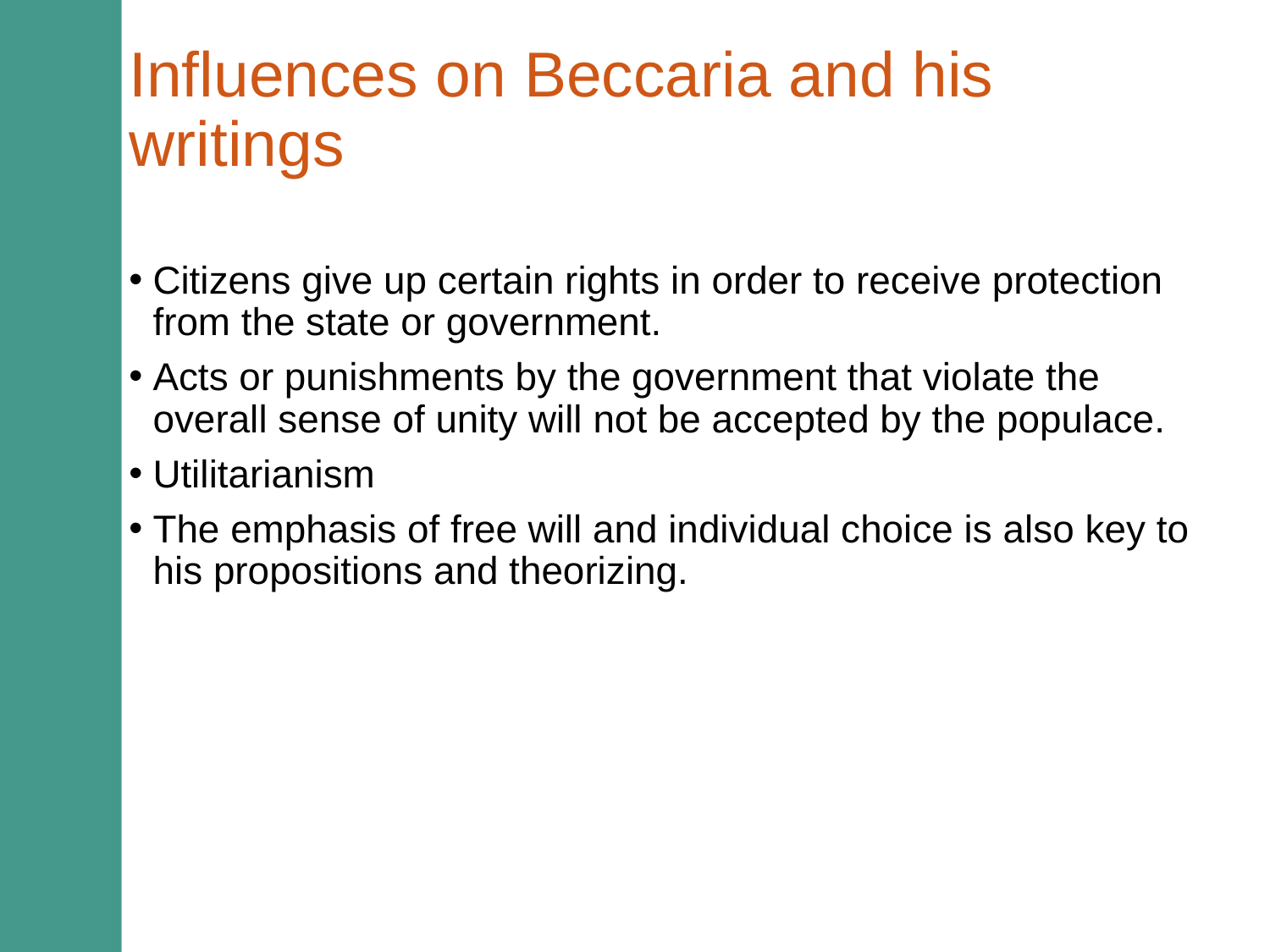

# Influences on Beccaria and his writings
Citizens give up certain rights in order to receive protection from the state or government.
Acts or punishments by the government that violate the overall sense of unity will not be accepted by the populace.
Utilitarianism
The emphasis of free will and individual choice is also key to his propositions and theorizing.